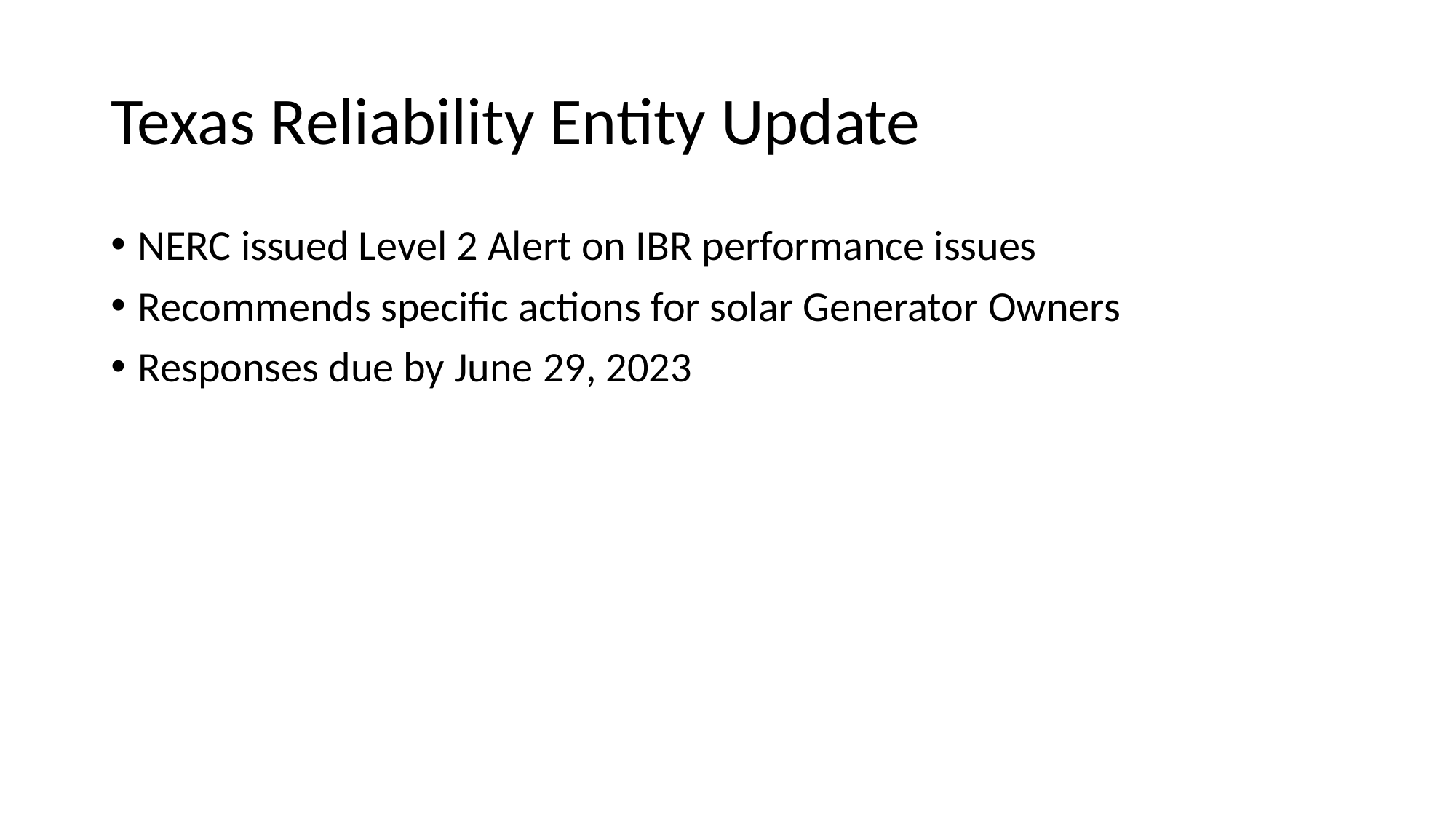

# Texas Reliability Entity Update
NERC issued Level 2 Alert on IBR performance issues
Recommends specific actions for solar Generator Owners
Responses due by June 29, 2023